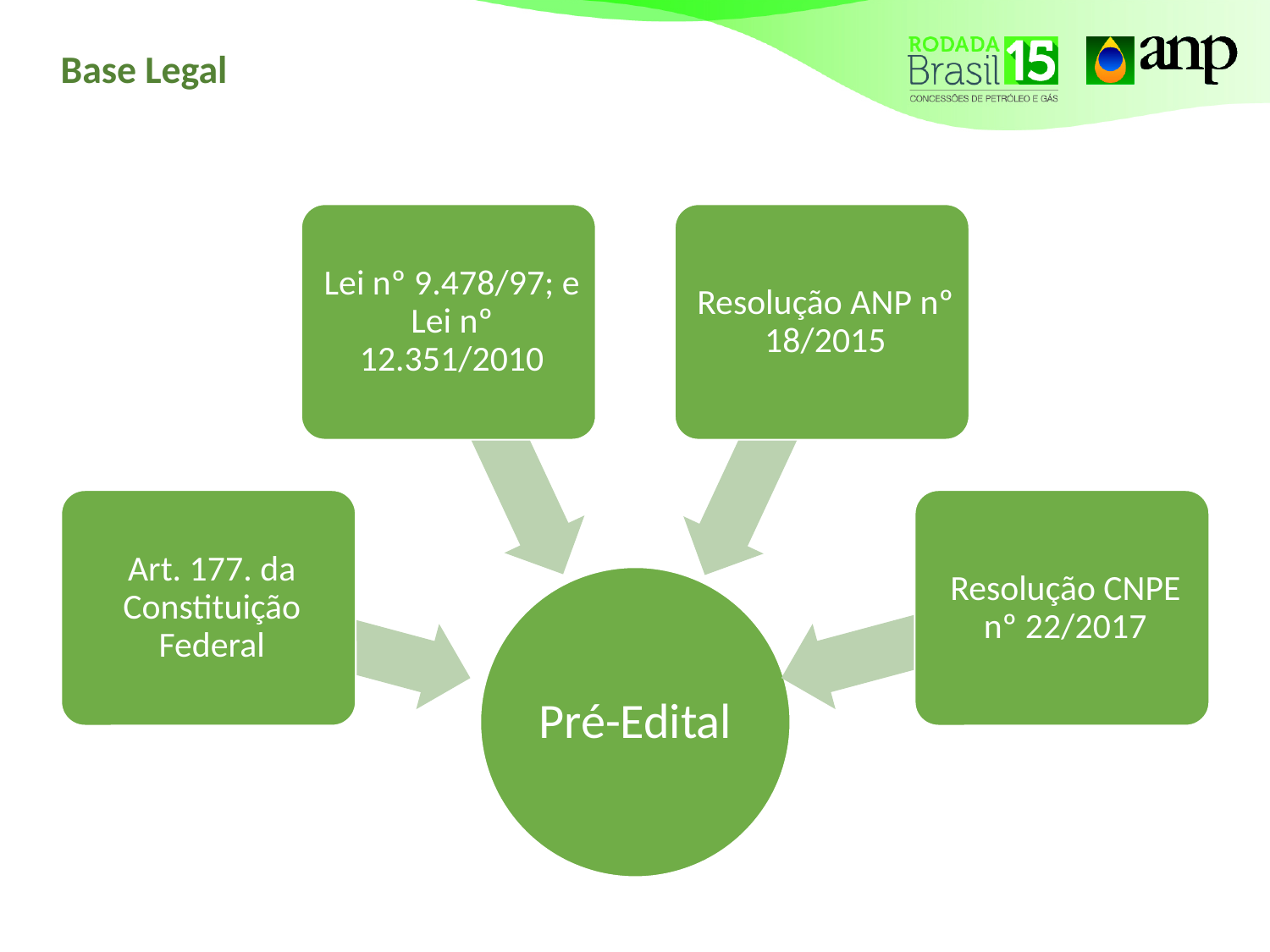

# Base Legal
Pré-Edital
Art. 177. da Constituição Federal
Lei nº 9.478/97; e Lei nº 12.351/2010
Resolução ANP nº 18/2015
Resolução CNPE nº 22/2017